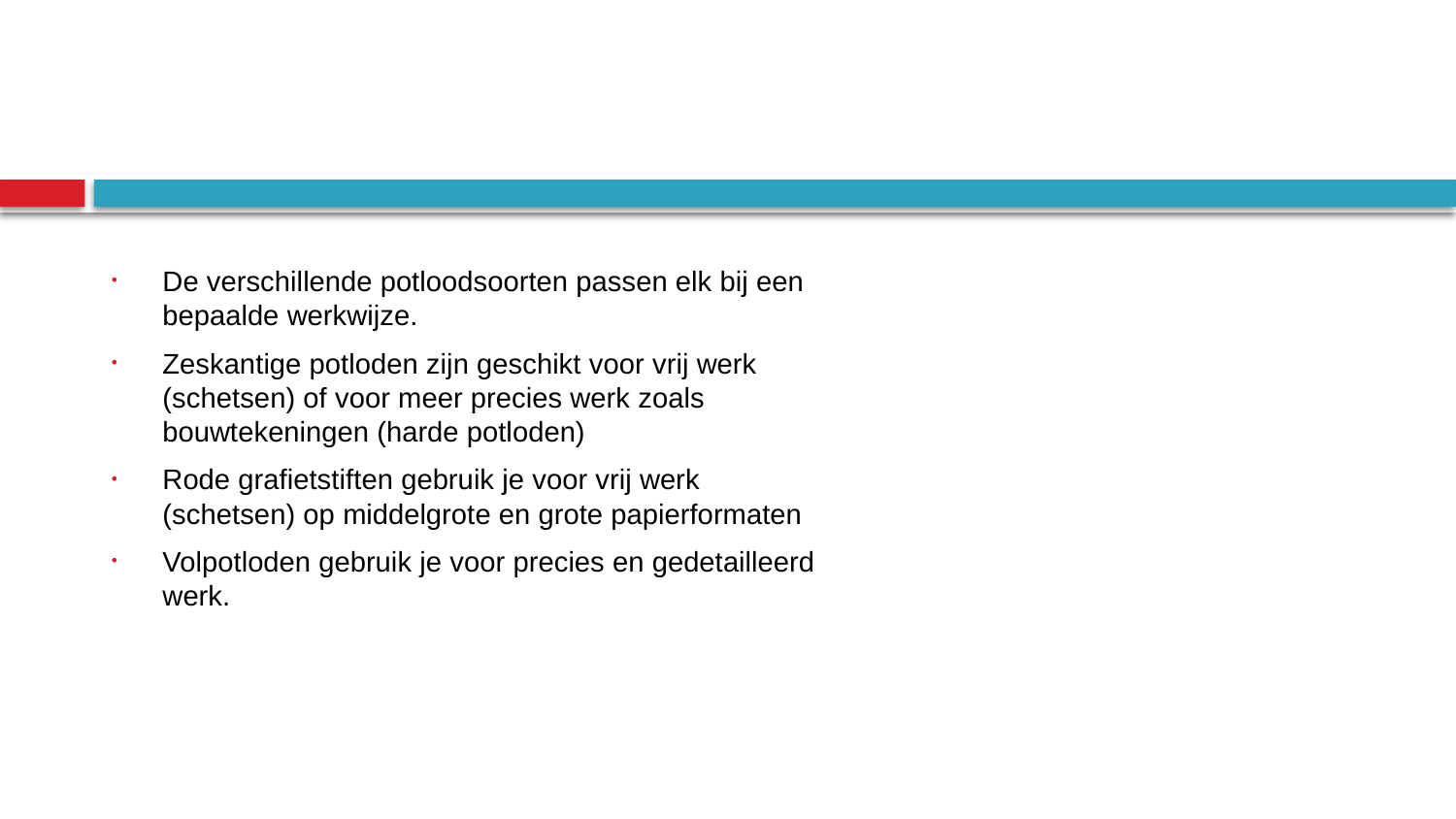

#
De verschillende potloodsoorten passen elk bij een bepaalde werkwijze.
Zeskantige potloden zijn geschikt voor vrij werk (schetsen) of voor meer precies werk zoals bouwtekeningen (harde potloden)
Rode grafietstiften gebruik je voor vrij werk (schetsen) op middelgrote en grote papierformaten
Volpotloden gebruik je voor precies en gedetailleerd werk.